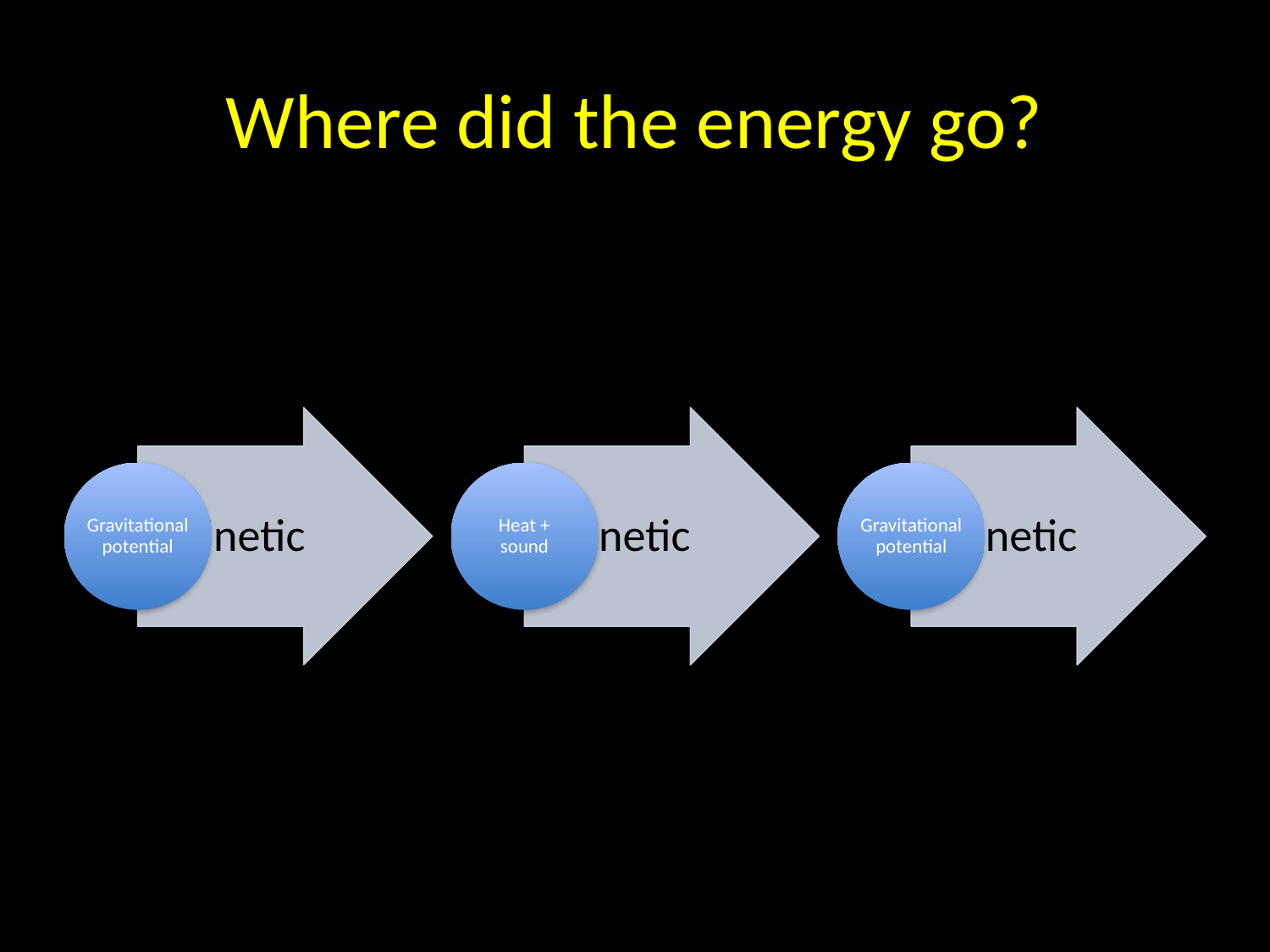

# Where did the energy go?
Kinetic
Gravitational potential
kinetic
Heat + sound
kinetic
Gravitational potential